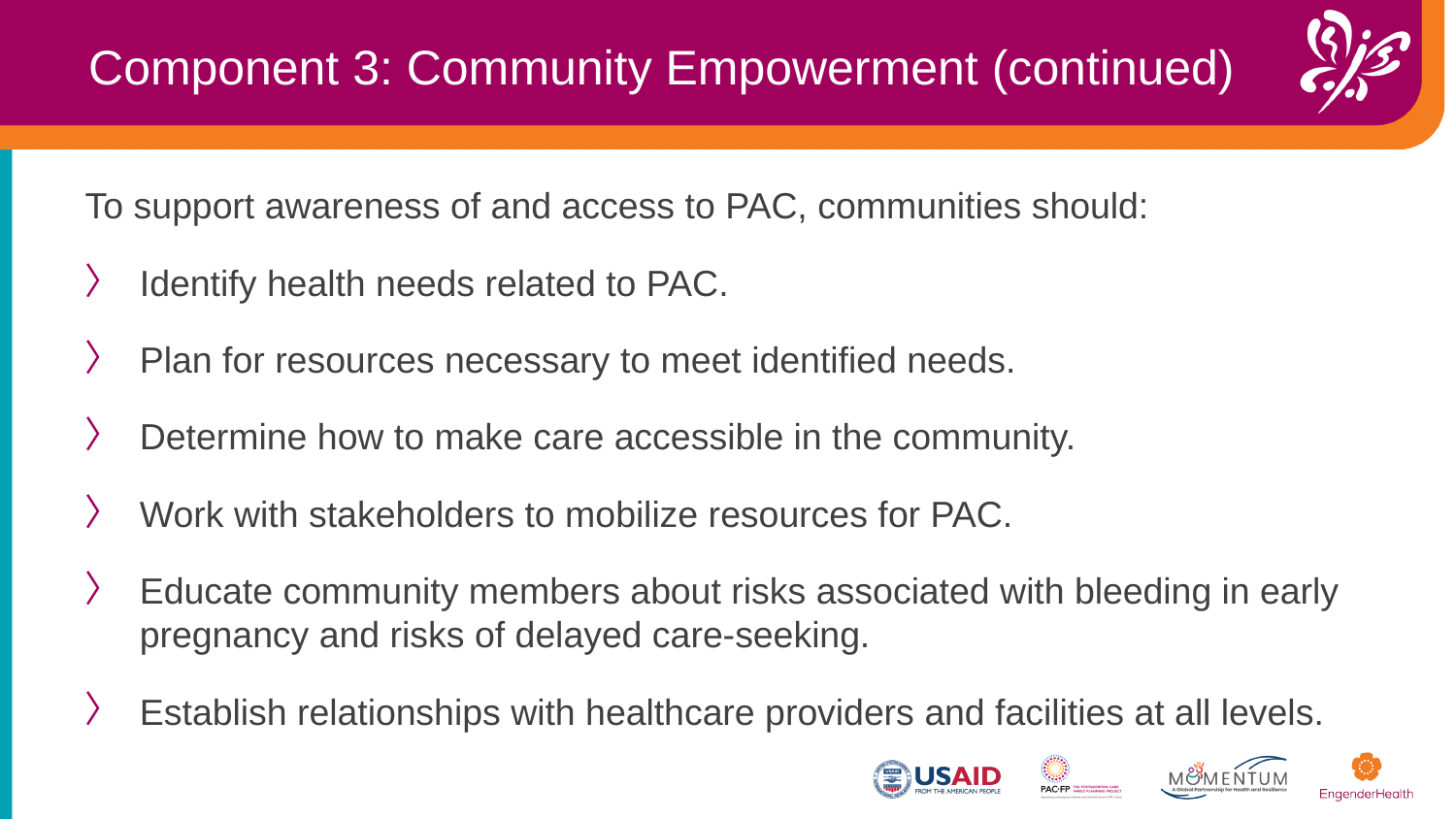

Component 3: Community Empowerment (continued)
To support awareness of and access to PAC, communities should:
Identify health needs related to PAC.
Plan for resources necessary to meet identified needs.
Determine how to make care accessible in the community.
Work with stakeholders to mobilize resources for PAC.
Educate community members about risks associated with bleeding in early pregnancy and risks of delayed care-seeking.
Establish relationships with healthcare providers and facilities at all levels.